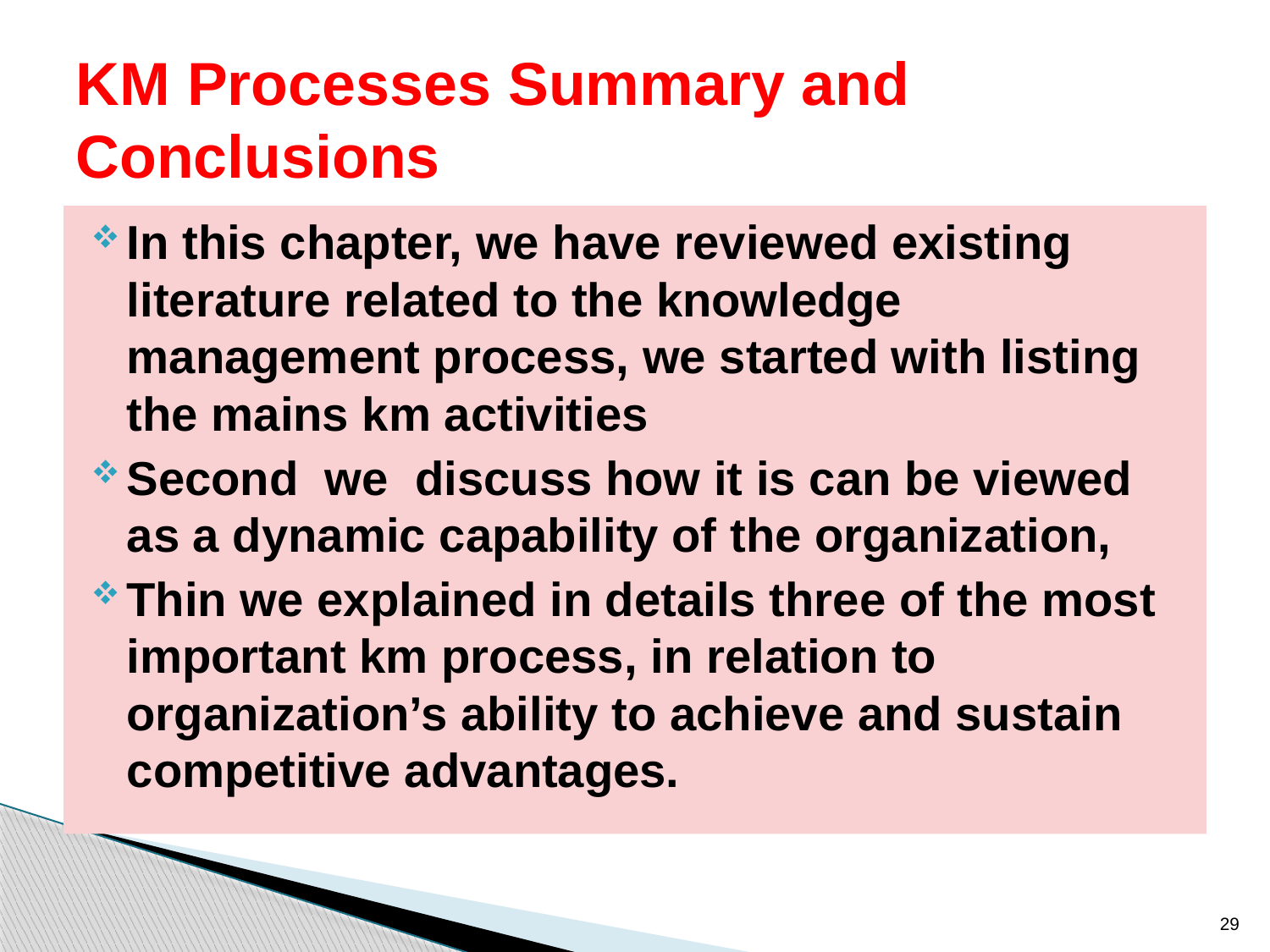

# KM Processes Summary and Conclusions
In this chapter, we have reviewed existing literature related to the knowledge management process, we started with listing the mains km activities
Second  we  discuss how it is can be viewed as a dynamic capability of the organization,
Thin we explained in details three of the most important km process, in relation to organization’s ability to achieve and sustain competitive advantages.

29